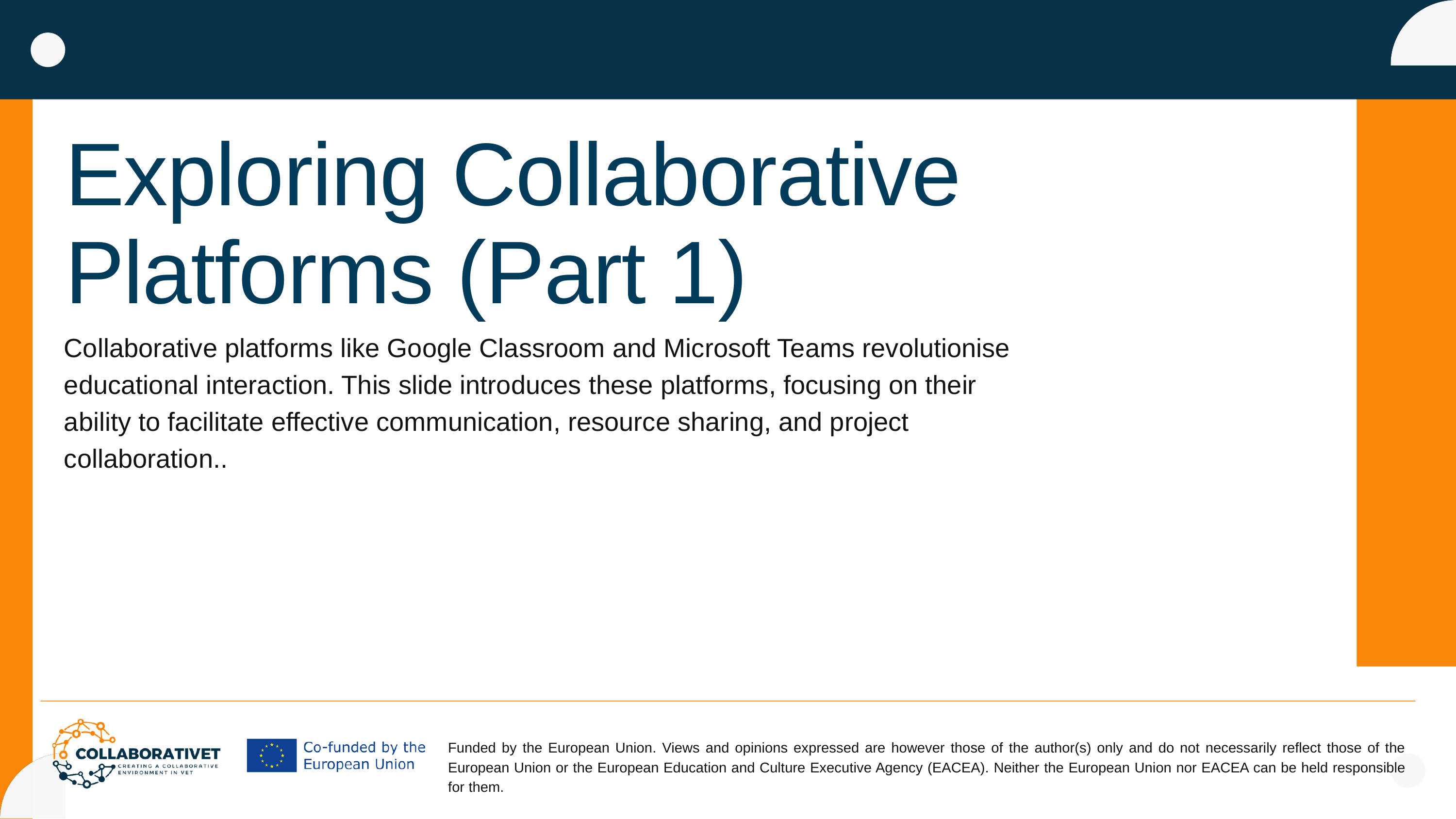

Exploring Collaborative Platforms (Part 1)
Collaborative platforms like Google Classroom and Microsoft Teams revolutionise educational interaction. This slide introduces these platforms, focusing on their ability to facilitate effective communication, resource sharing, and project collaboration..

Funded by the European Union. Views and opinions expressed are however those of the author(s) only and do not necessarily reflect those of the European Union or the European Education and Culture Executive Agency (EACEA). Neither the European Union nor EACEA can be held responsible for them.